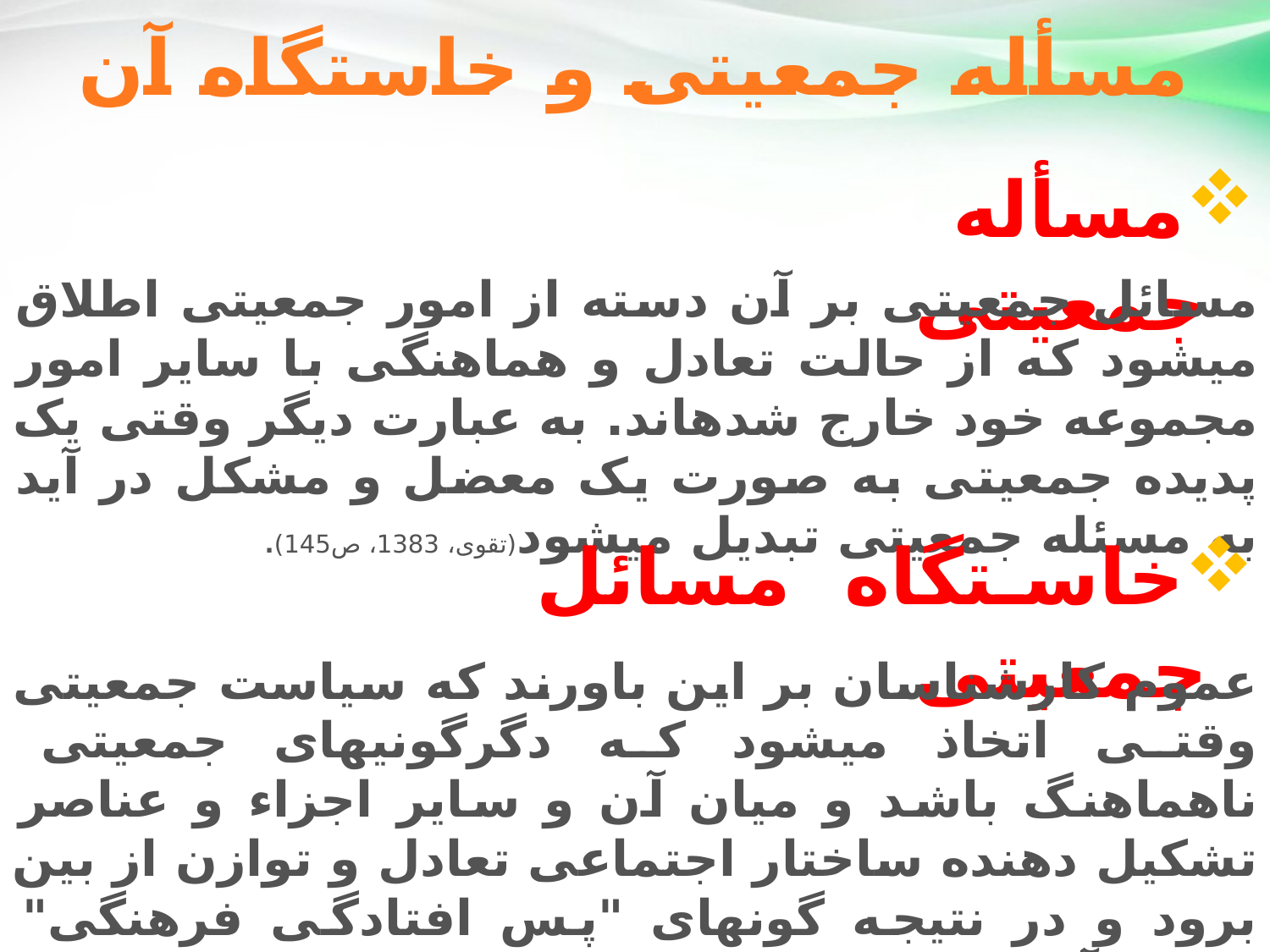

مسأله جمعیتی و خاستگاه آن
مسأله جمعیتی
مسائل جمعیتی بر آن دسته از امور جمعیتی اطلاق می­شود که از حالت تعادل و هماهنگی با سایر امور مجموعه خود خارج شده­اند. به عبارت دیگر وقتی یک پدیده جمعیتی به صورت یک معضل و مشکل در آید به مسئله جمعیتی تبدیل می­شود(تقوی، 1383، ص145).
خاستگاه مسائل جمعیتی
عموم کارشناسان بر این باورند که سیاست جمعیتی وقتی اتخاذ می­شود که دگرگونی­های جمعیتی ناهماهنگ باشد و میان آن و سایر اجزاء و عناصر تشکیل دهنده ساختار اجتماعی تعادل و توازن از بین برود و در نتیجه گونه­ای "پس افتادگی فرهنگی" بوجود آید و رفاه و سلامت جامعه به خطر بیفتد.